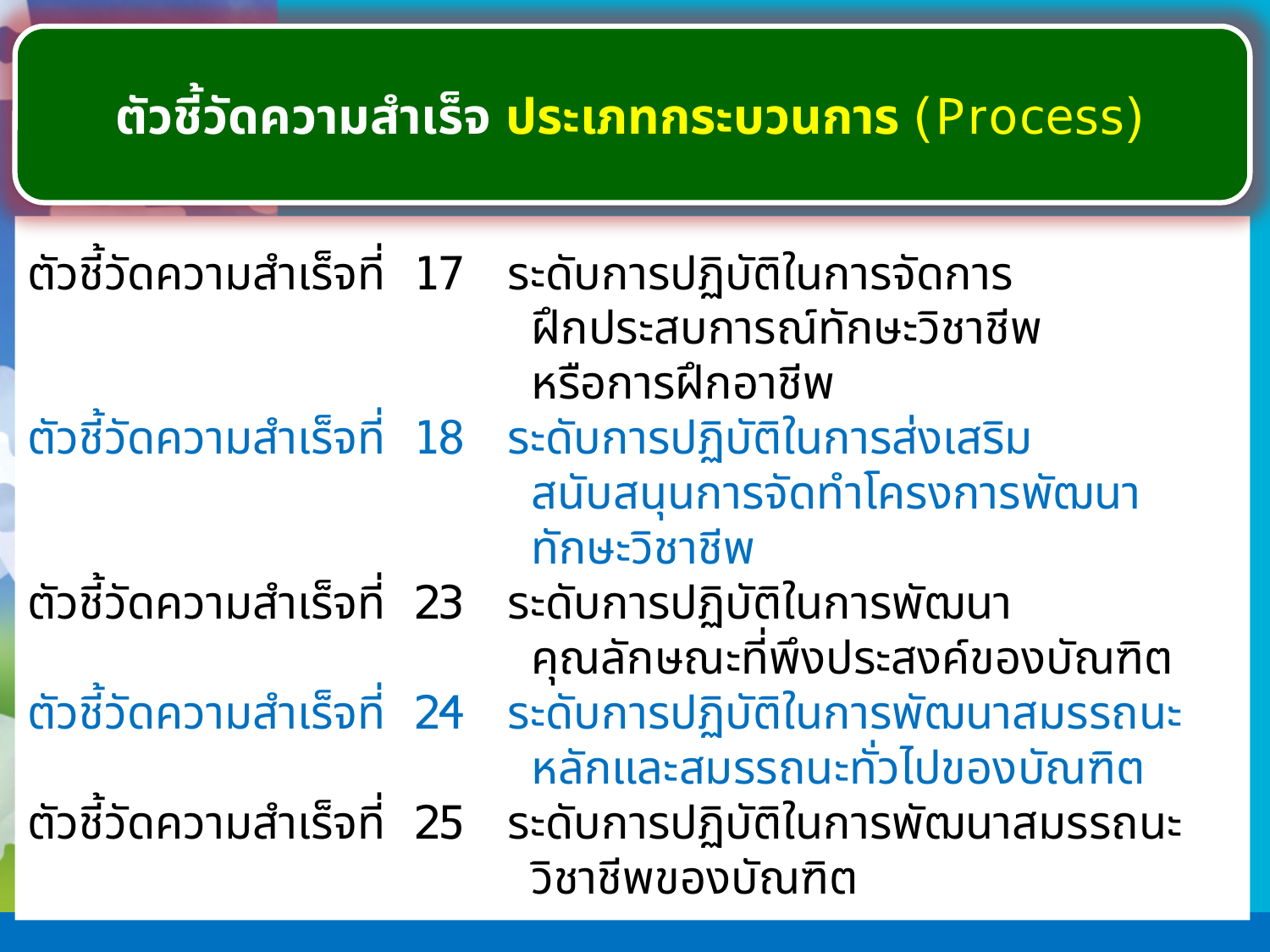

ตัวชี้วัดความสำเร็จ ประเภทกระบวนการ (Process)

ตัวชี้วัดความสำเร็จที่  17   ระดับการปฏิบัติในการจัดการ
                                   ฝึกประสบการณ์ทักษะวิชาชีพ
                                   หรือการฝึกอาชีพ
ตัวชี้วัดความสำเร็จที่  18   ระดับการปฏิบัติในการส่งเสริม
                                   สนับสนุนการจัดทำโครงการพัฒนา
                                   ทักษะวิชาชีพ
ตัวชี้วัดความสำเร็จที่  23   ระดับการปฏิบัติในการพัฒนา
                                   คุณลักษณะที่พึงประสงค์ของบัณฑิต
ตัวชี้วัดความสำเร็จที่  24   ระดับการปฏิบัติในการพัฒนาสมรรถนะ
                                   หลักและสมรรถนะทั่วไปของบัณฑิต
ตัวชี้วัดความสำเร็จที่  25   ระดับการปฏิบัติในการพัฒนาสมรรถนะ
                                   วิชาชีพของบัณฑิต

การประกันคุณภาพ สถาบันภาคกลาง 2 (27-28 เม.ย. 60)
32